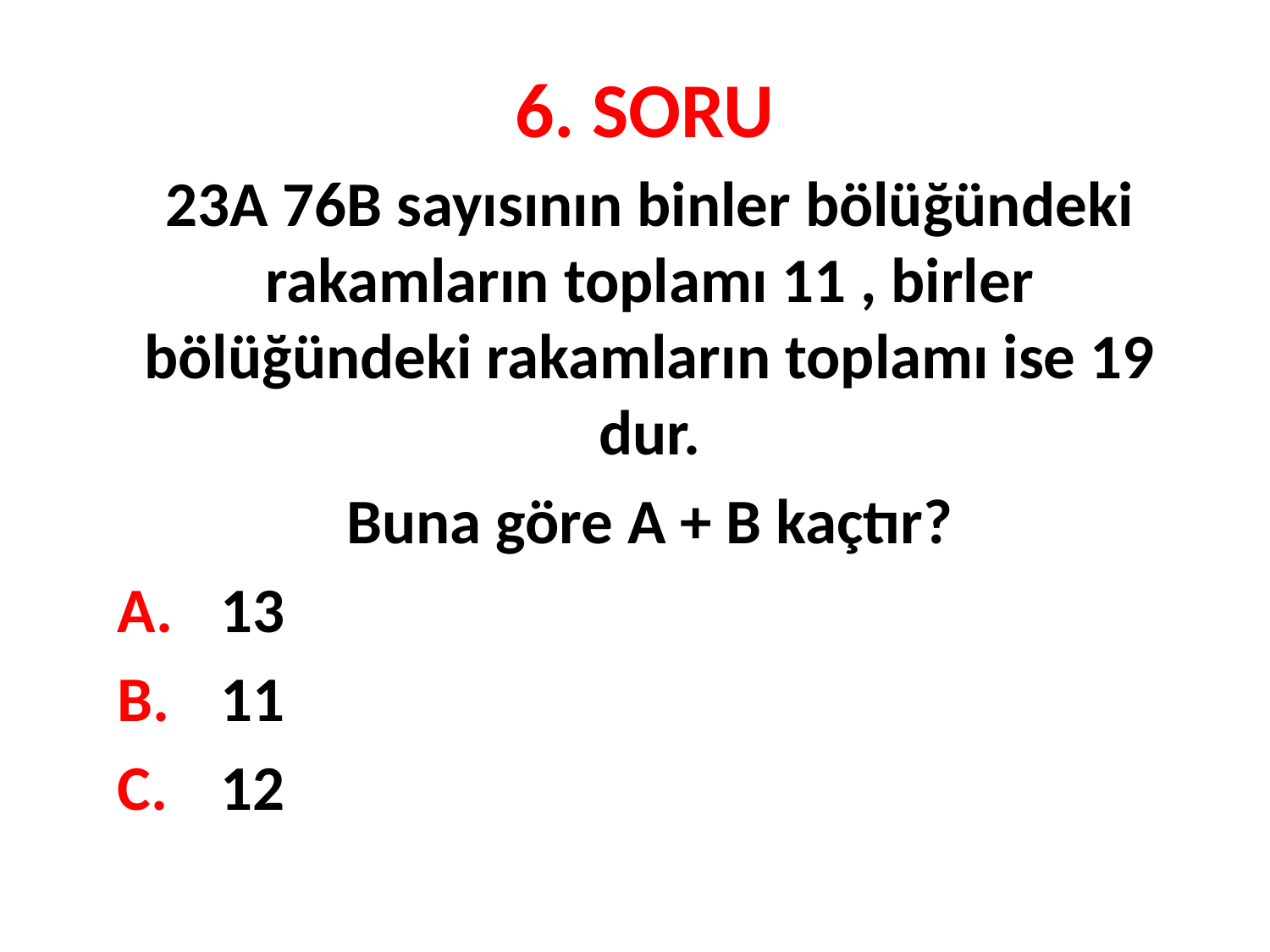

# 6. SORU
23A 76B sayısının binler bölüğündeki rakamların toplamı 11 , birler bölüğündeki rakamların toplamı ise 19 dur.
Buna göre A + B kaçtır?
13
11
12